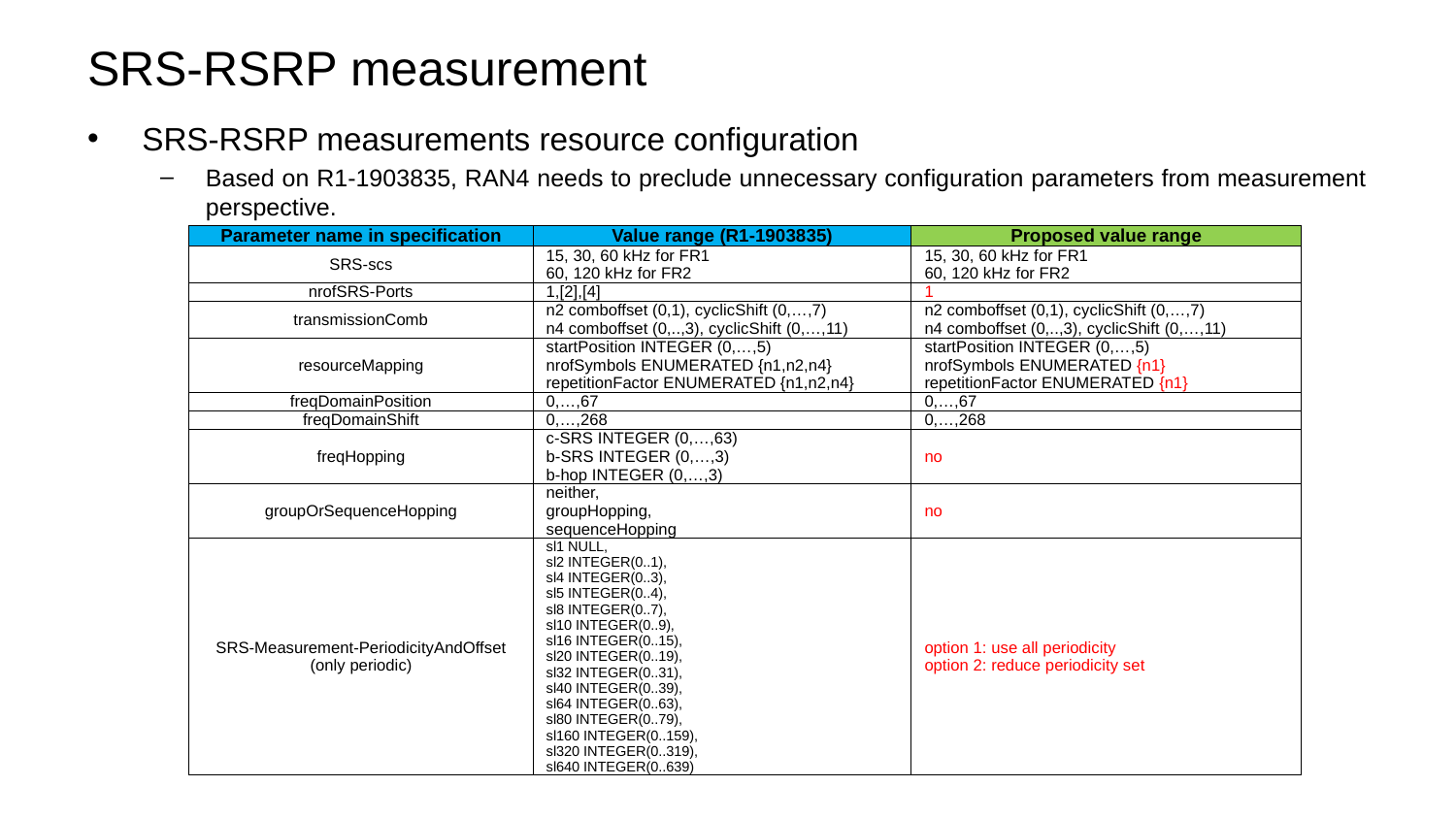

# SRS-RSRP measurement
SRS-RSRP measurements resource configuration
Based on R1-1903835, RAN4 needs to preclude unnecessary configuration parameters from measurement perspective.

| Parameter name in specification | Value range (R1-1903835) | Proposed value range |
| --- | --- | --- |
| SRS-scs | 15, 30, 60 kHz for FR1 60, 120 kHz for FR2 | 15, 30, 60 kHz for FR1 60, 120 kHz for FR2 |
| nrofSRS-Ports | 1,[2],[4] | 1 |
| transmissionComb | n2 comboffset (0,1), cyclicShift (0,…,7) n4 comboffset (0,..,3), cyclicShift (0,…,11) | n2 comboffset (0,1), cyclicShift (0,…,7) n4 comboffset (0,..,3), cyclicShift (0,…,11) |
| resourceMapping | startPosition INTEGER (0,…,5) nrofSymbols ENUMERATED {n1,n2,n4} repetitionFactor ENUMERATED {n1,n2,n4} | startPosition INTEGER (0,…,5) nrofSymbols ENUMERATED {n1} repetitionFactor ENUMERATED {n1} |
| freqDomainPosition | 0,…,67 | 0,…,67 |
| freqDomainShift | 0,…,268 | 0,…,268 |
| freqHopping | c-SRS INTEGER (0,…,63) b-SRS INTEGER (0,…,3) b-hop INTEGER (0,…,3) | no |
| groupOrSequenceHopping | neither, groupHopping, sequenceHopping | no |
| SRS-Measurement-PeriodicityAndOffset (only periodic) | sl1 NULL, sl2 INTEGER(0..1), sl4 INTEGER(0..3), sl5 INTEGER(0..4), sl8 INTEGER(0..7), sl10 INTEGER(0..9), sl16 INTEGER(0..15), sl20 INTEGER(0..19), sl32 INTEGER(0..31), sl40 INTEGER(0..39), sl64 INTEGER(0..63), sl80 INTEGER(0..79), sl160 INTEGER(0..159), sl320 INTEGER(0..319), sl640 INTEGER(0..639) | option 1: use all periodicity option 2: reduce periodicity set |